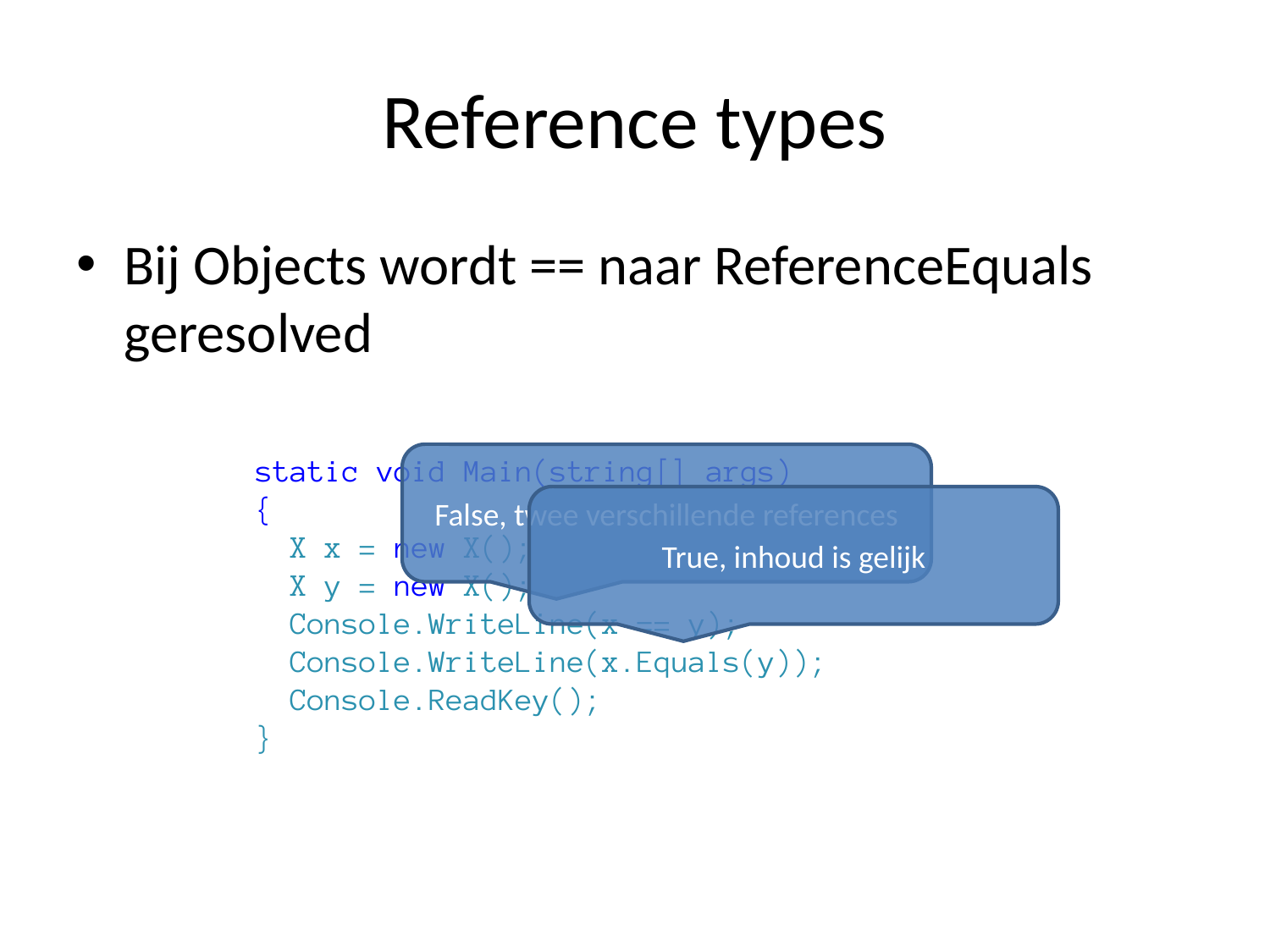

# Reference types
Bij Objects wordt == naar ReferenceEquals geresolved
static void Main(string[] args)
{
  X x = new X();
  X y = new X();
  Console.WriteLine(x == y);
  Console.WriteLine(x.Equals(y));
  Console.ReadKey();
}

False, twee verschillende references
True, inhoud is gelijk